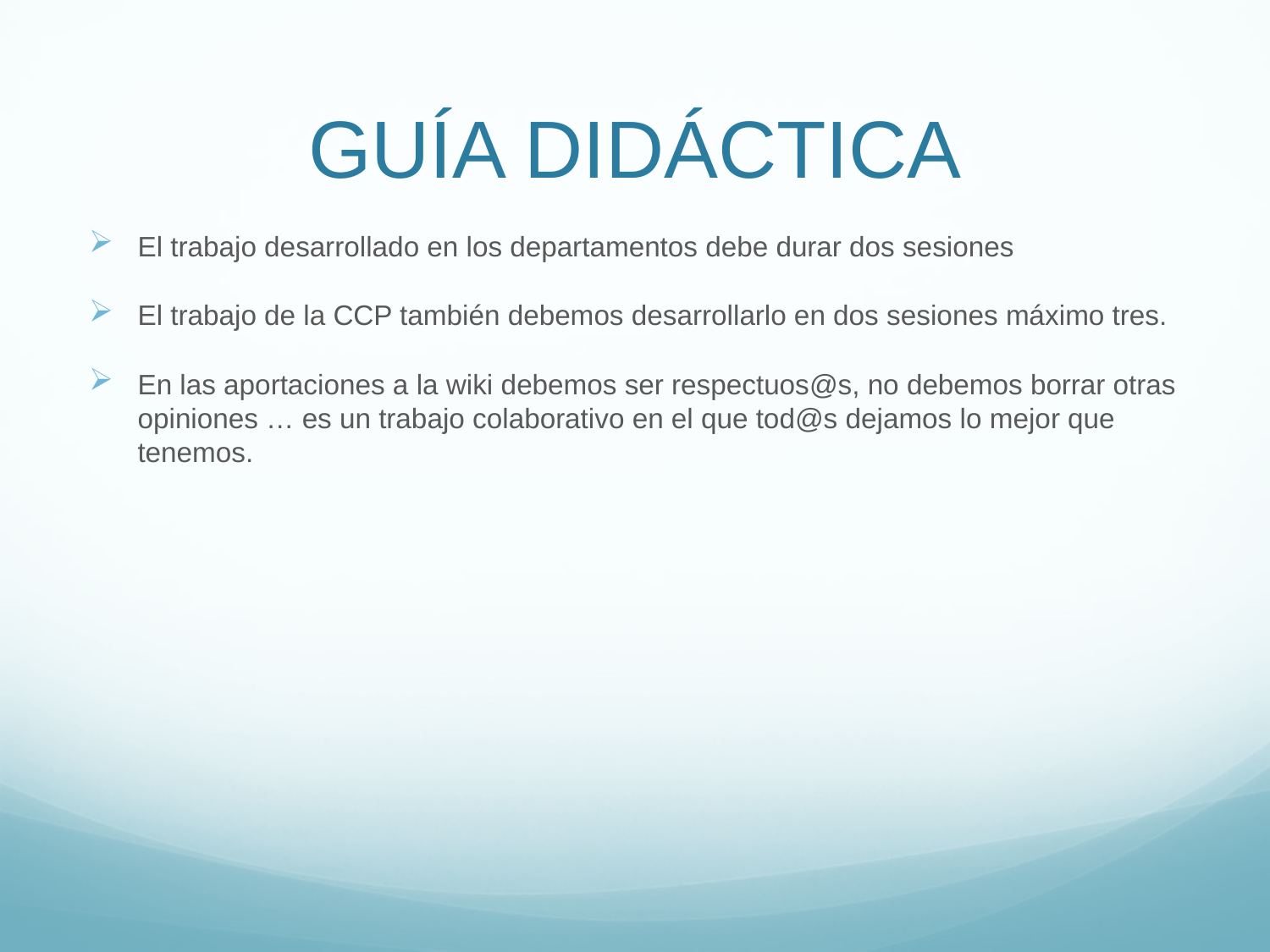

# GUÍA DIDÁCTICA
El trabajo desarrollado en los departamentos debe durar dos sesiones
El trabajo de la CCP también debemos desarrollarlo en dos sesiones máximo tres.
En las aportaciones a la wiki debemos ser respectuos@s, no debemos borrar otras opiniones … es un trabajo colaborativo en el que tod@s dejamos lo mejor que tenemos.